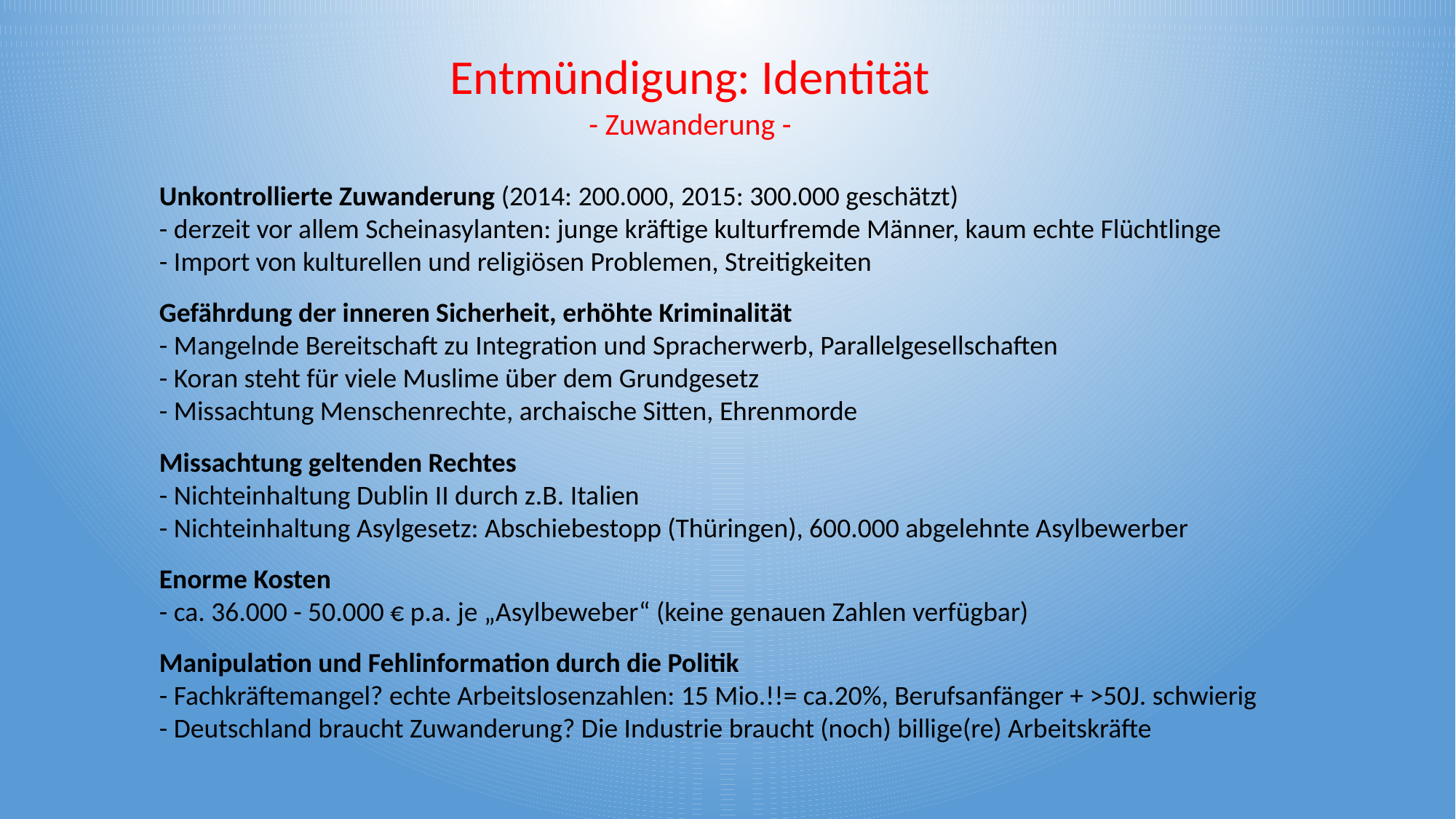

Entmündigung: Identität
- Zuwanderung -
Unkontrollierte Zuwanderung (2014: 200.000, 2015: 300.000 geschätzt)
- derzeit vor allem Scheinasylanten: junge kräftige kulturfremde Männer, kaum echte Flüchtlinge
- Import von kulturellen und religiösen Problemen, Streitigkeiten

Gefährdung der inneren Sicherheit, erhöhte Kriminalität
- Mangelnde Bereitschaft zu Integration und Spracherwerb, Parallelgesellschaften
- Koran steht für viele Muslime über dem Grundgesetz
- Missachtung Menschenrechte, archaische Sitten, Ehrenmorde

Missachtung geltenden Rechtes
- Nichteinhaltung Dublin II durch z.B. Italien
- Nichteinhaltung Asylgesetz: Abschiebestopp (Thüringen), 600.000 abgelehnte Asylbewerber

Enorme Kosten
- ca. 36.000 - 50.000 € p.a. je „Asylbeweber“ (keine genauen Zahlen verfügbar)

Manipulation und Fehlinformation durch die Politik
- Fachkräftemangel? echte Arbeitslosenzahlen: 15 Mio.!!= ca.20%, Berufsanfänger + >50J. schwierig
- Deutschland braucht Zuwanderung? Die Industrie braucht (noch) billige(re) Arbeitskräfte